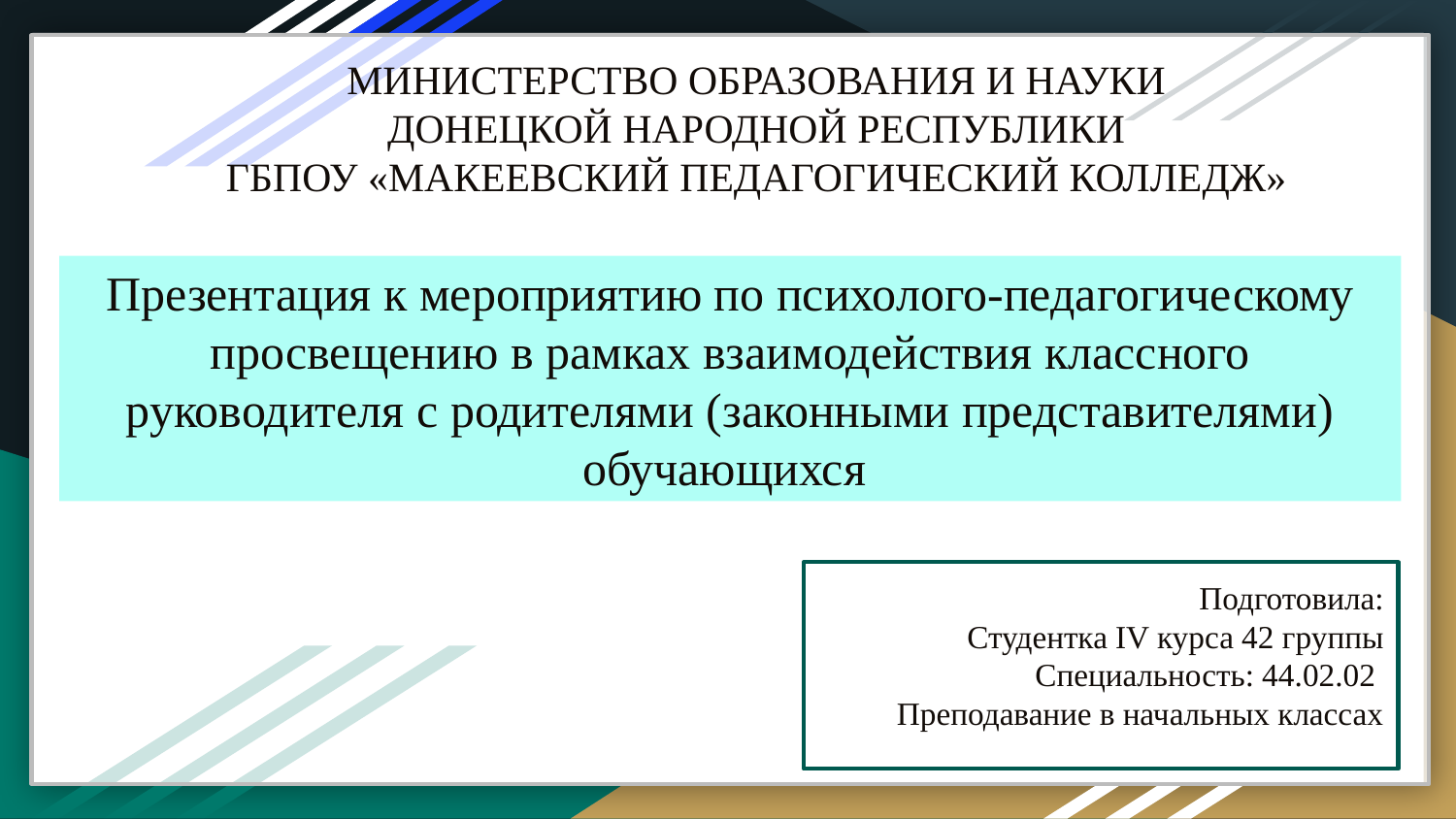

МИНИСТЕРСТВО ОБРАЗОВАНИЯ И НАУКИ
ДОНЕЦКОЙ НАРОДНОЙ РЕСПУБЛИКИ
ГБПОУ «МАКЕЕВСКИЙ ПЕДАГОГИЧЕСКИЙ КОЛЛЕДЖ»
Презентация к мероприятию по психолого-педагогическому просвещению в рамках взаимодействия классного руководителя с родителями (законными представителями) обучающихся

Подготовила:
 Студентка IV курса 42 группы
Специальность: 44.02.02
Преподавание в начальных классах